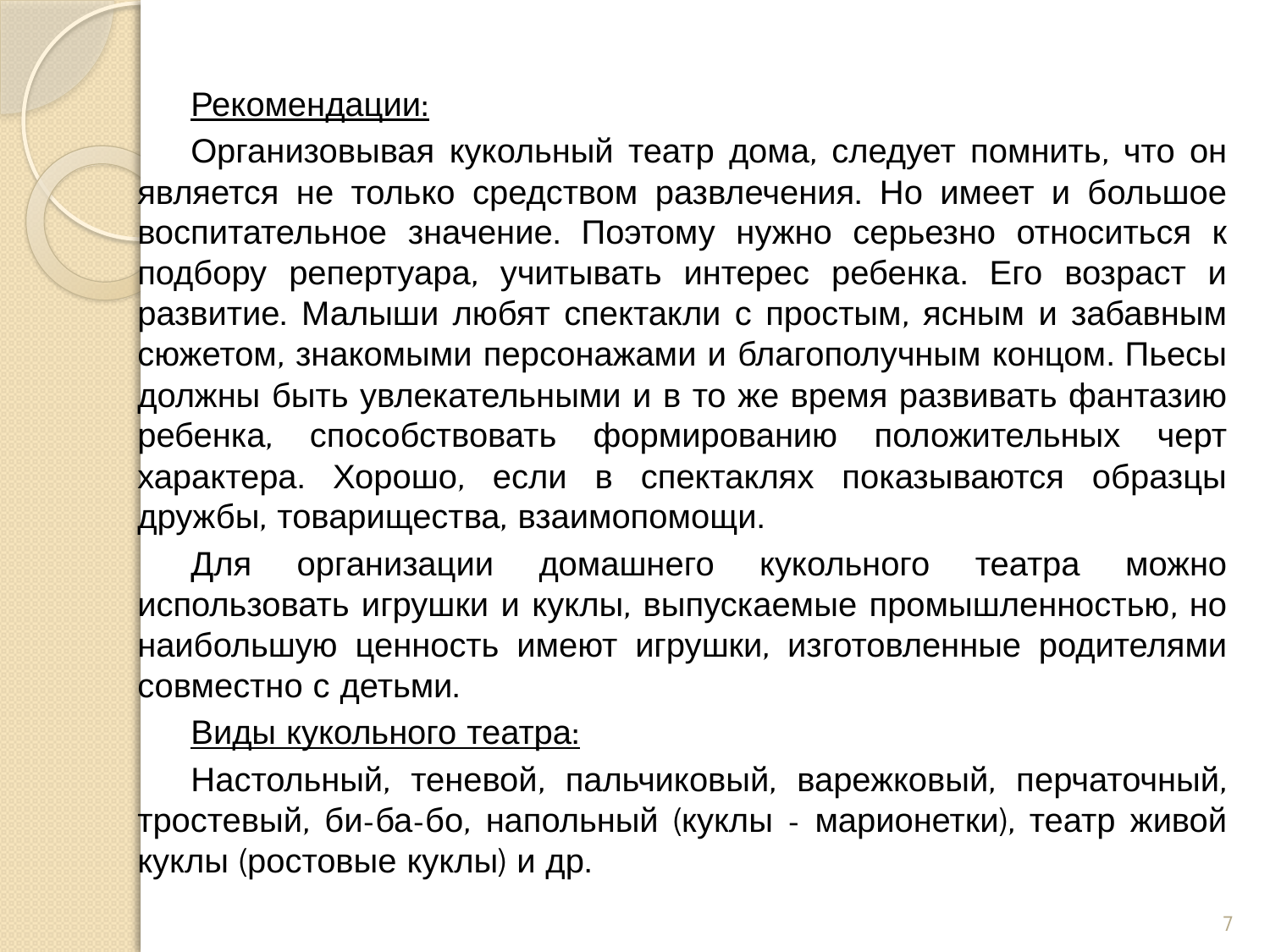

Рекомендации:
Организовывая кукольный театр дома, следует помнить, что он является не только средством развлечения. Но имеет и большое воспитательное значение. Поэтому нужно серьезно относиться к подбору репертуара, учитывать интерес ребенка. Его возраст и развитие. Малыши любят спектакли с простым, ясным и забавным сюжетом, знакомыми персонажами и благополучным концом. Пьесы должны быть увлекательными и в то же время развивать фантазию ребенка, способствовать формированию положительных черт характера. Хорошо, если в спектаклях показываются образцы дружбы, товарищества, взаимопомощи.
Для организации домашнего кукольного театра можно использовать игрушки и куклы, выпускаемые промышленностью, но наибольшую ценность имеют игрушки, изготовленные родителями совместно с детьми.
Виды кукольного театра:
Настольный, теневой, пальчиковый, варежковый, перчаточный, тростевый, би-ба-бо, напольный (куклы - марионетки), театр живой куклы (ростовые куклы) и др.

7